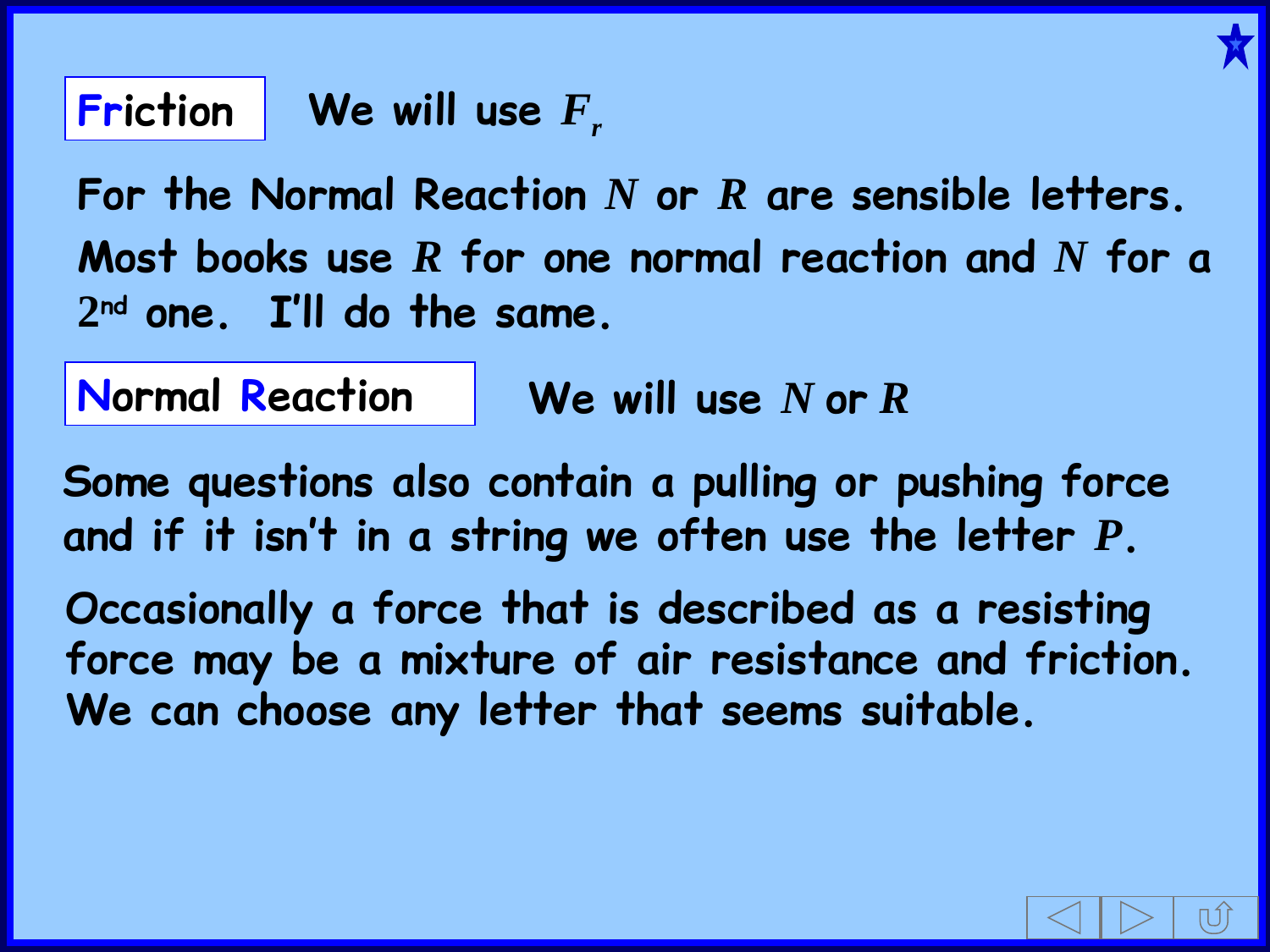

Friction
We will use Fr
For the Normal Reaction N or R are sensible letters.
Most books use R for one normal reaction and N for a 2nd one.  I’ll do the same.
Normal Reaction
We will use N or R
Some questions also contain a pulling or pushing force and if it isn’t in a string we often use the letter P.
Occasionally a force that is described as a resisting force may be a mixture of air resistance and friction.  We can choose any letter that seems suitable.